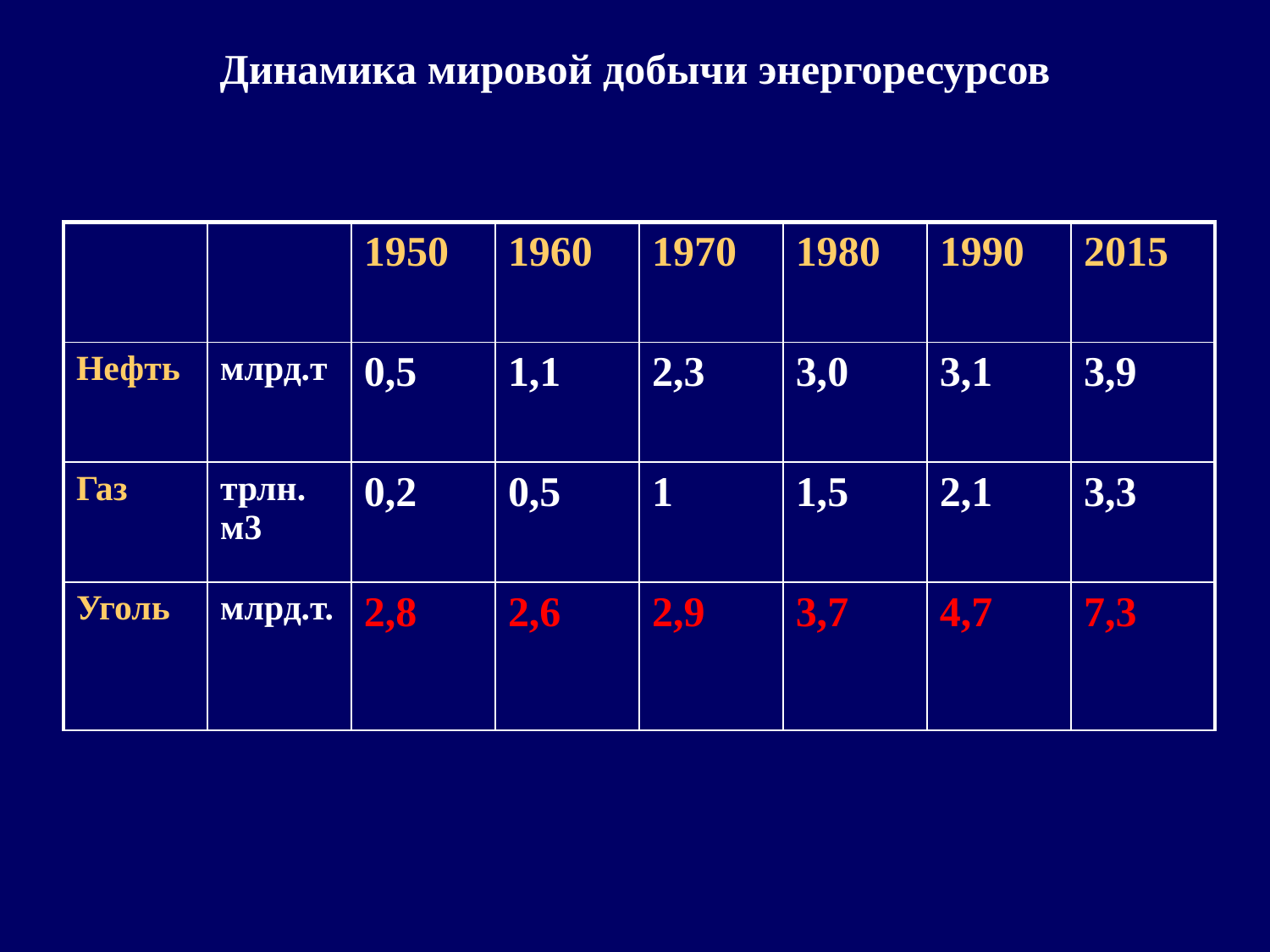

# Динамика мировой добычи энергоресурсов
|  |  | 1950 | 1960 | 1970 | 1980 | 1990 | 2015 |
| --- | --- | --- | --- | --- | --- | --- | --- |
| Нефть | млрд.т | 0,5 | 1,1 | 2,3 | 3,0 | 3,1 | 3,9 |
| Газ | трлн. м3 | 0,2 | 0,5 | 1 | 1,5 | 2,1 | 3,3 |
| Уголь | млрд.т. | 2,8 | 2,6 | 2,9 | 3,7 | 4,7 | 7,3 |